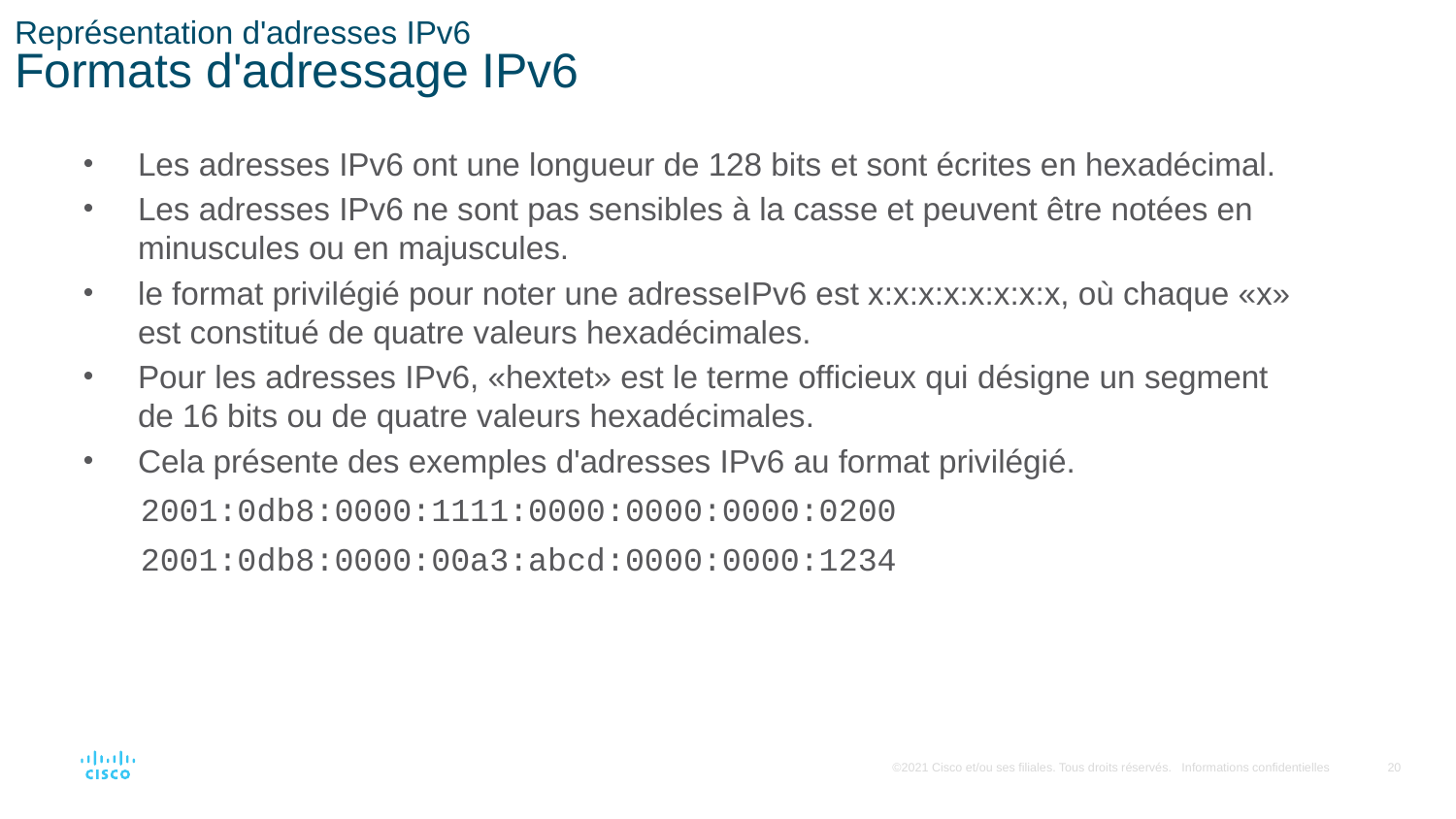

# Représentation d'adresses IPv6 Formats d'adressage IPv6
Les adresses IPv6 ont une longueur de 128 bits et sont écrites en hexadécimal.
Les adresses IPv6 ne sont pas sensibles à la casse et peuvent être notées en minuscules ou en majuscules.
le format privilégié pour noter une adresseIPv6 est x:x:x:x:x:x:x:x, où chaque «x» est constitué de quatre valeurs hexadécimales.
Pour les adresses IPv6, «hextet» est le terme officieux qui désigne un segment de 16 bits ou de quatre valeurs hexadécimales.
Cela présente des exemples d'adresses IPv6 au format privilégié.
2001:0db8:0000:1111:0000:0000:0000:0200
2001:0db8:0000:00a3:abcd:0000:0000:1234